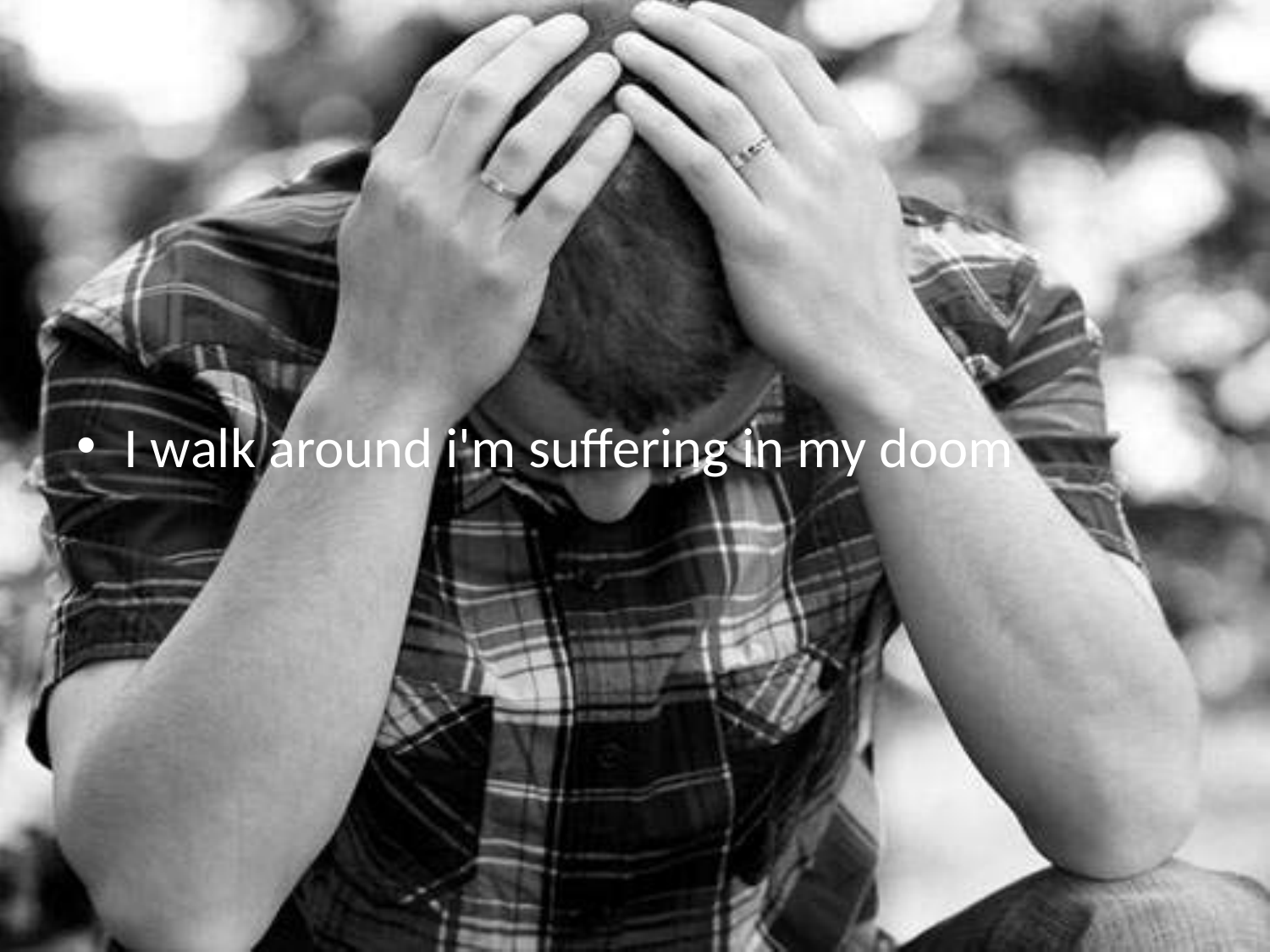

#
I walk around i'm suffering in my doom